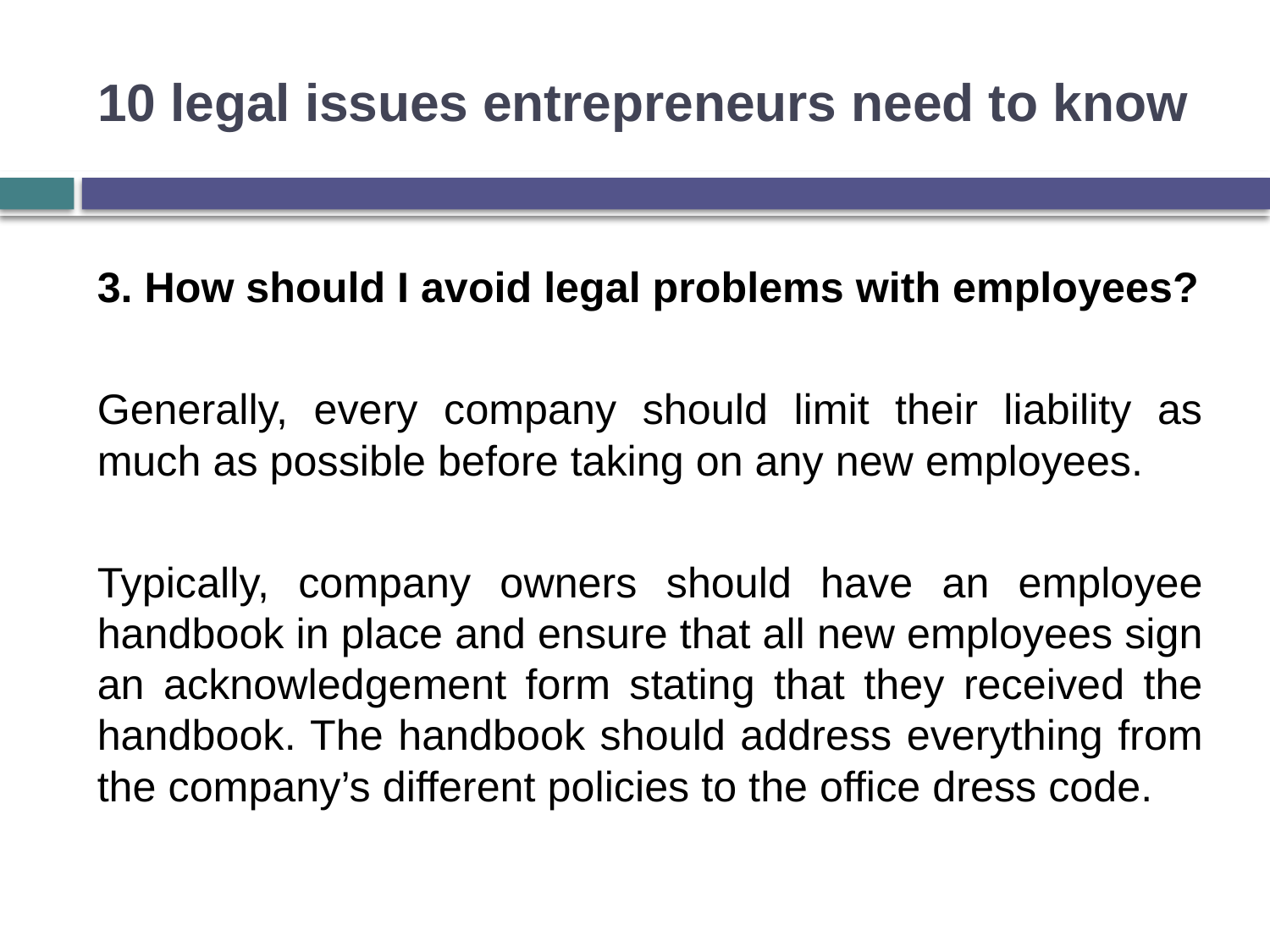

# 10 legal issues entrepreneurs need to know
3. How should I avoid legal problems with employees?

Generally, every company should limit their liability as much as possible before taking on any new employees.

Typically, company owners should have an employee handbook in place and ensure that all new employees sign an acknowledgement form stating that they received the handbook. The handbook should address everything from the company’s different policies to the office dress code.